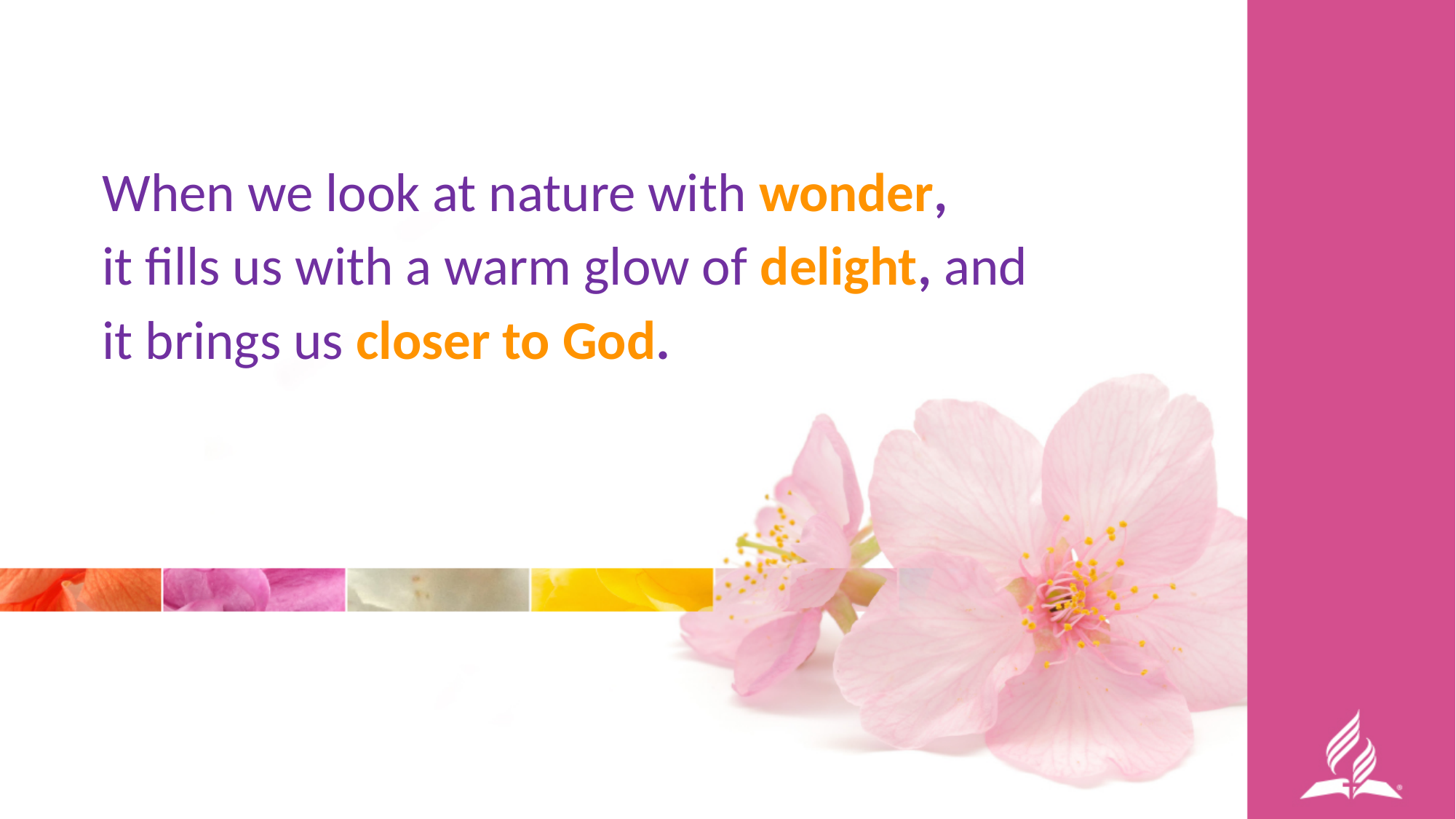

When we look at nature with wonder,
it fills us with a warm glow of delight, and
it brings us closer to God.